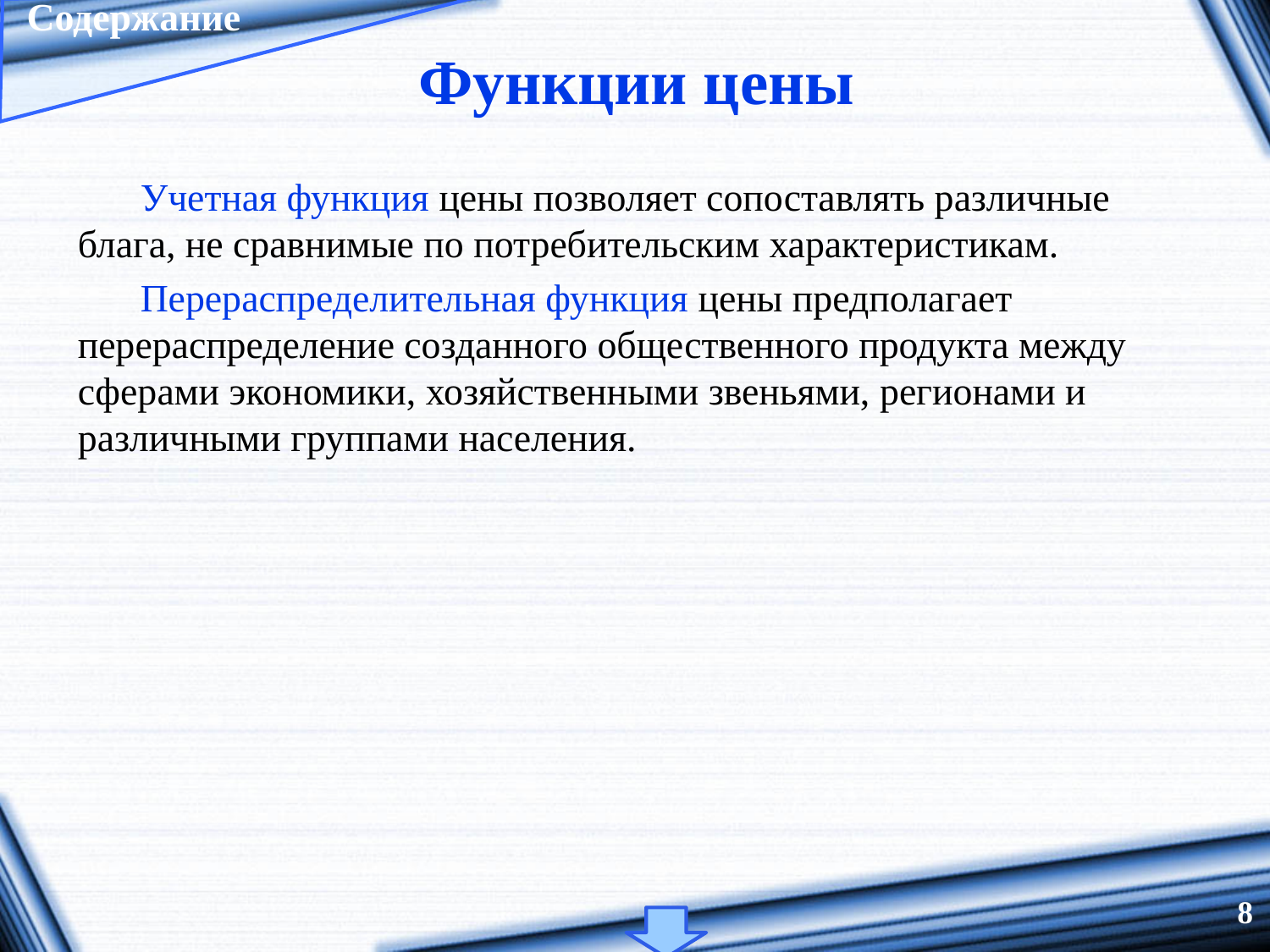

# Функции цены

Содержание
Учетная функция цены позволяет сопоставлять различные блага, не сравнимые по потребительским характеристикам.
Перераспределительная функция цены предполагает перераспределение созданного общественного продукта между сферами экономики, хозяйственными звеньями, регионами и различными группами населения.

8